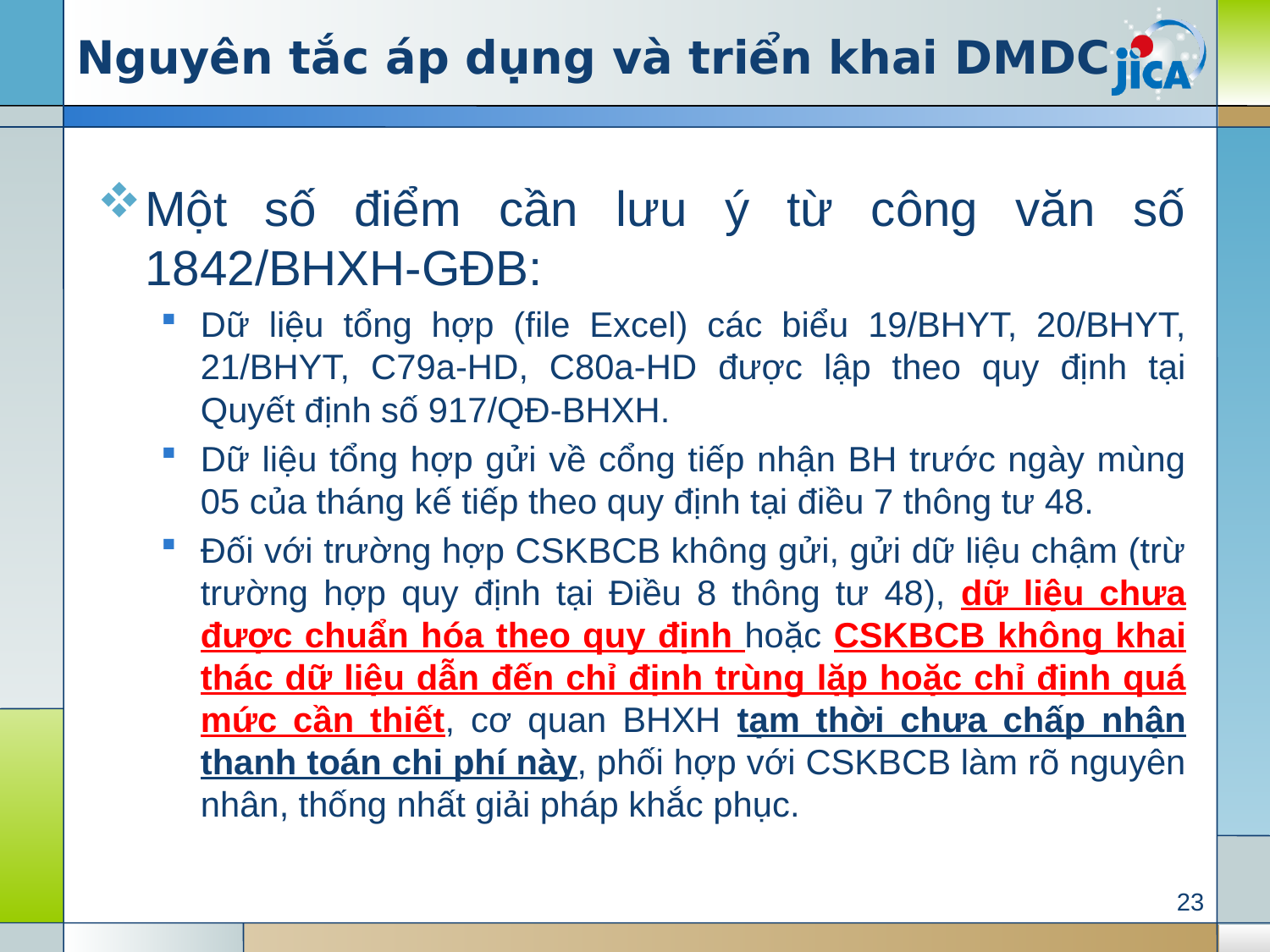

Nguyên tắc áp dụng và triển khai DMDC
#
Một số điểm cần lưu ý từ công văn số 1842/BHXH-GĐB:
Dữ liệu tổng hợp (file Excel) các biểu 19/BHYT, 20/BHYT, 21/BHYT, C79a-HD, C80a-HD được lập theo quy định tại Quyết định số 917/QĐ-BHXH.
Dữ liệu tổng hợp gửi về cổng tiếp nhận BH trước ngày mùng 05 của tháng kế tiếp theo quy định tại điều 7 thông tư 48.
Đối với trường hợp CSKBCB không gửi, gửi dữ liệu chậm (trừ trường hợp quy định tại Điều 8 thông tư 48), dữ liệu chưa được chuẩn hóa theo quy định hoặc CSKBCB không khai thác dữ liệu dẫn đến chỉ định trùng lặp hoặc chỉ định quá mức cần thiết, cơ quan BHXH tạm thời chưa chấp nhận thanh toán chi phí này, phối hợp với CSKBCB làm rõ nguyên nhân, thống nhất giải pháp khắc phục.

23